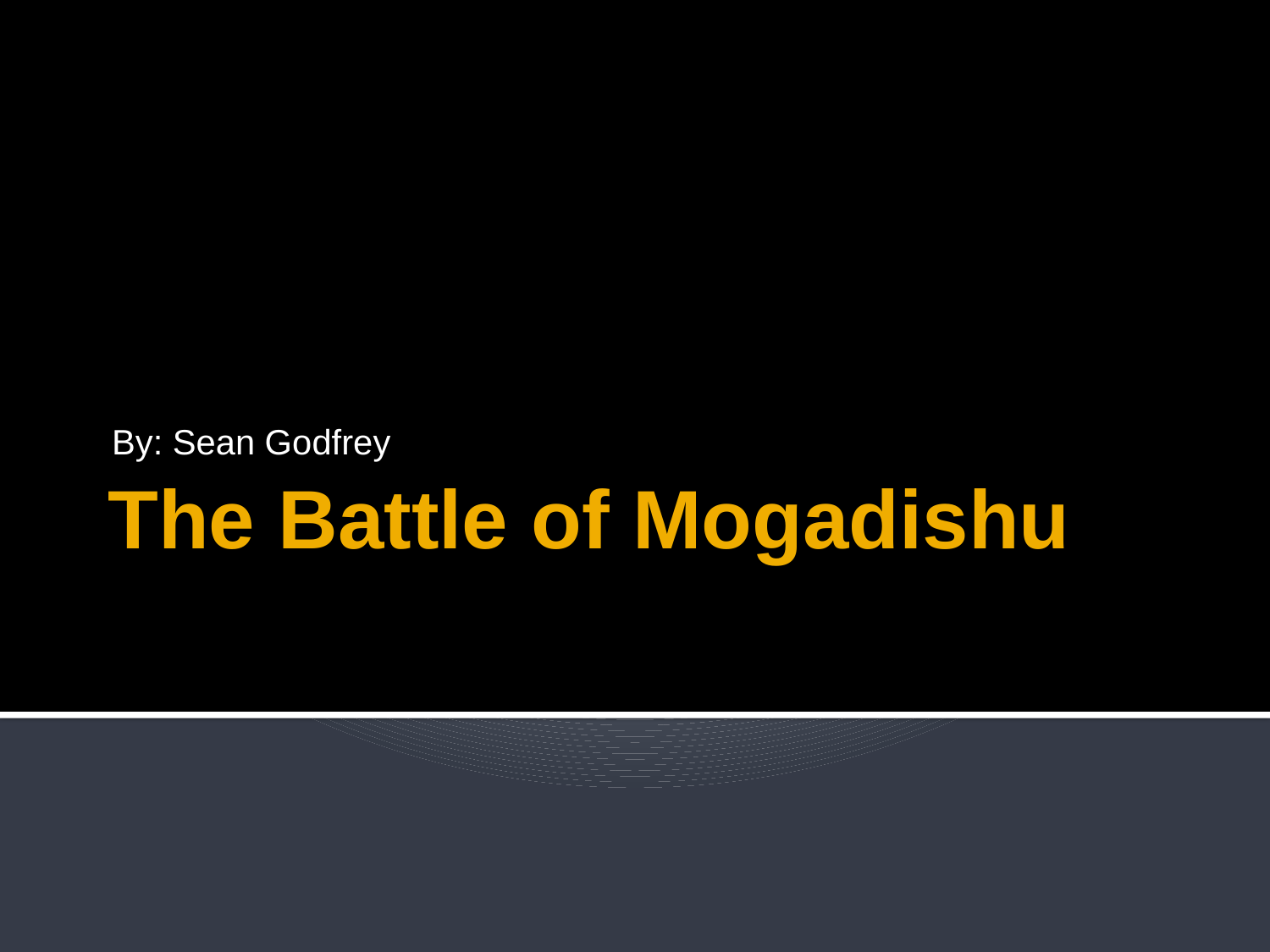

By: Sean Godfrey
# The Battle of Mogadishu